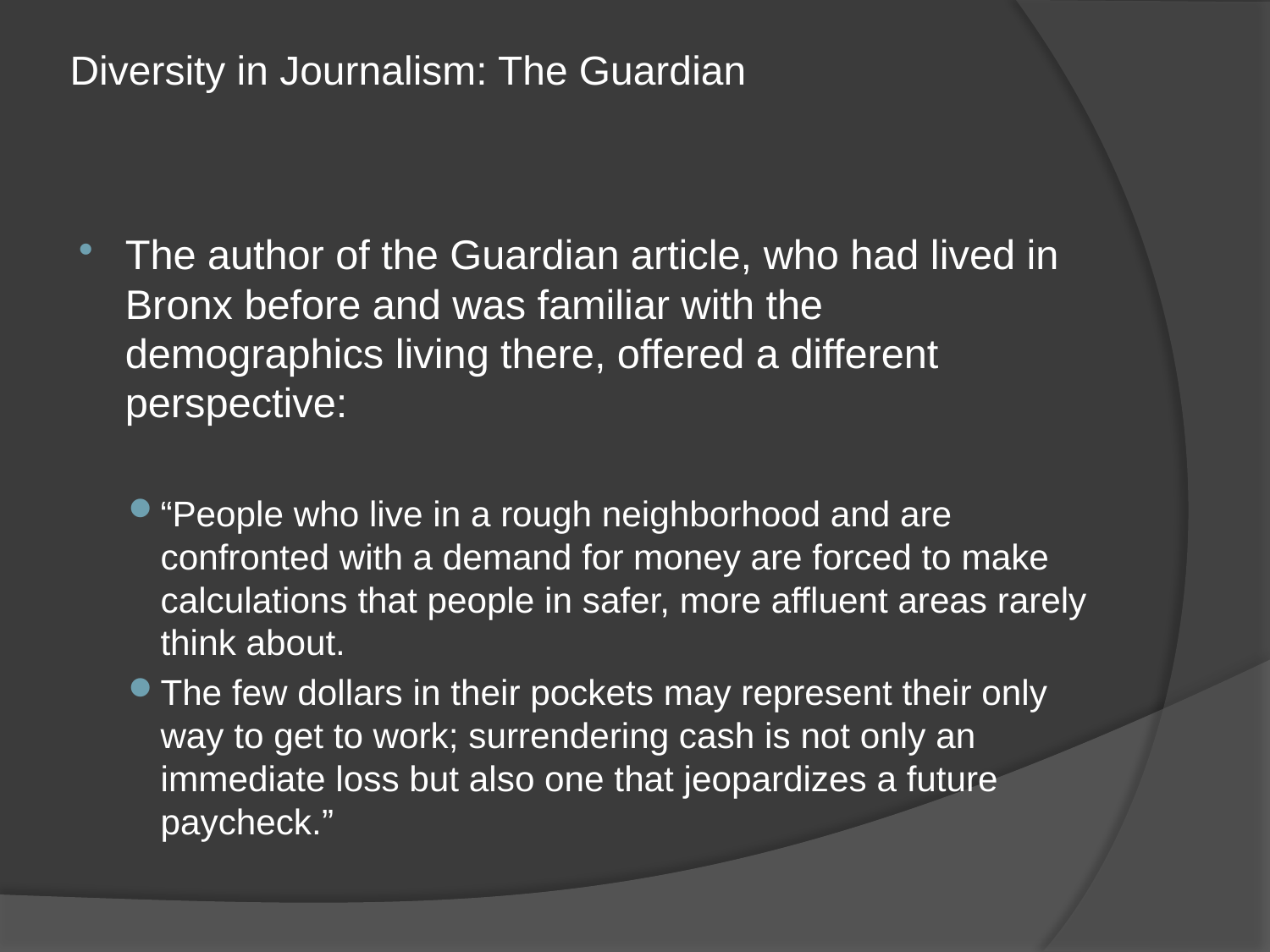

# Diversity in Journalism: The Guardian
The author of the Guardian article, who had lived in Bronx before and was familiar with the demographics living there, offered a different perspective:

“People who live in a rough neighborhood and are confronted with a demand for money are forced to make calculations that people in safer, more affluent areas rarely think about.
The few dollars in their pockets may represent their only way to get to work; surrendering cash is not only an immediate loss but also one that jeopardizes a future paycheck.”